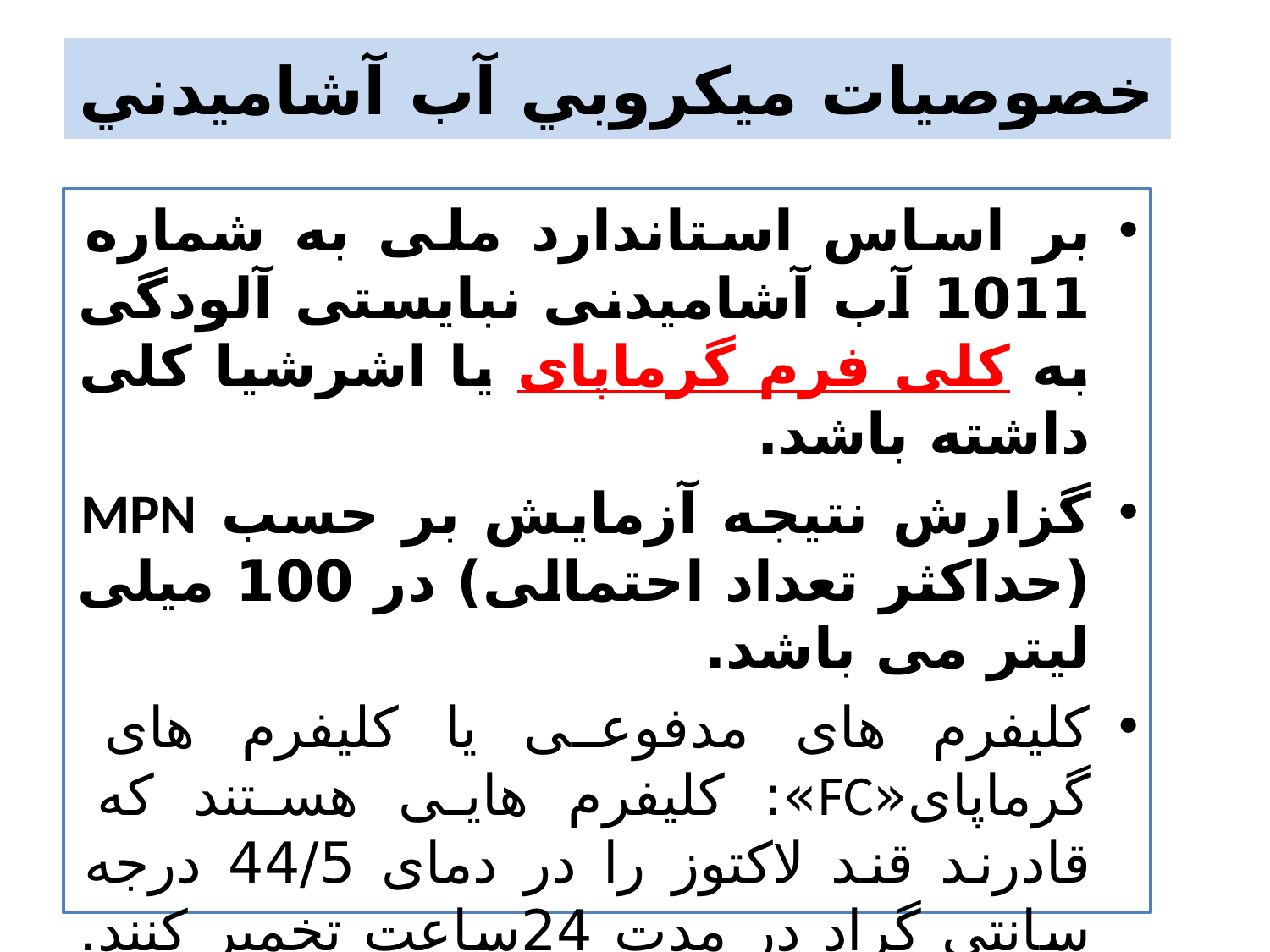

# خصوصيات ميكروبي آب آشاميدني
بر اساس استاندارد ملی به شماره 1011 آب آشامیدنی نبایستی آلودگی به کلی فرم گرماپای یا اشرشیا کلی داشته باشد.
گزارش نتیجه آزمایش بر حسب MPN (حداکثر تعداد احتمالی) در 100 میلی لیتر می باشد.
کلیفرم های مدفوعی یا کلیفرم های گرماپای«FC»: کلیفرم هایی هستند که قادرند قند لاکتوز را در دمای 44/5 درجه سانتی گراد در مدت 24ساعت تخمیر کنند. از مهم ترین کلیفرم های مدفوعی می توان به اشرشیا کلی ،کلبسیلا پنومونیه اشاره کرد